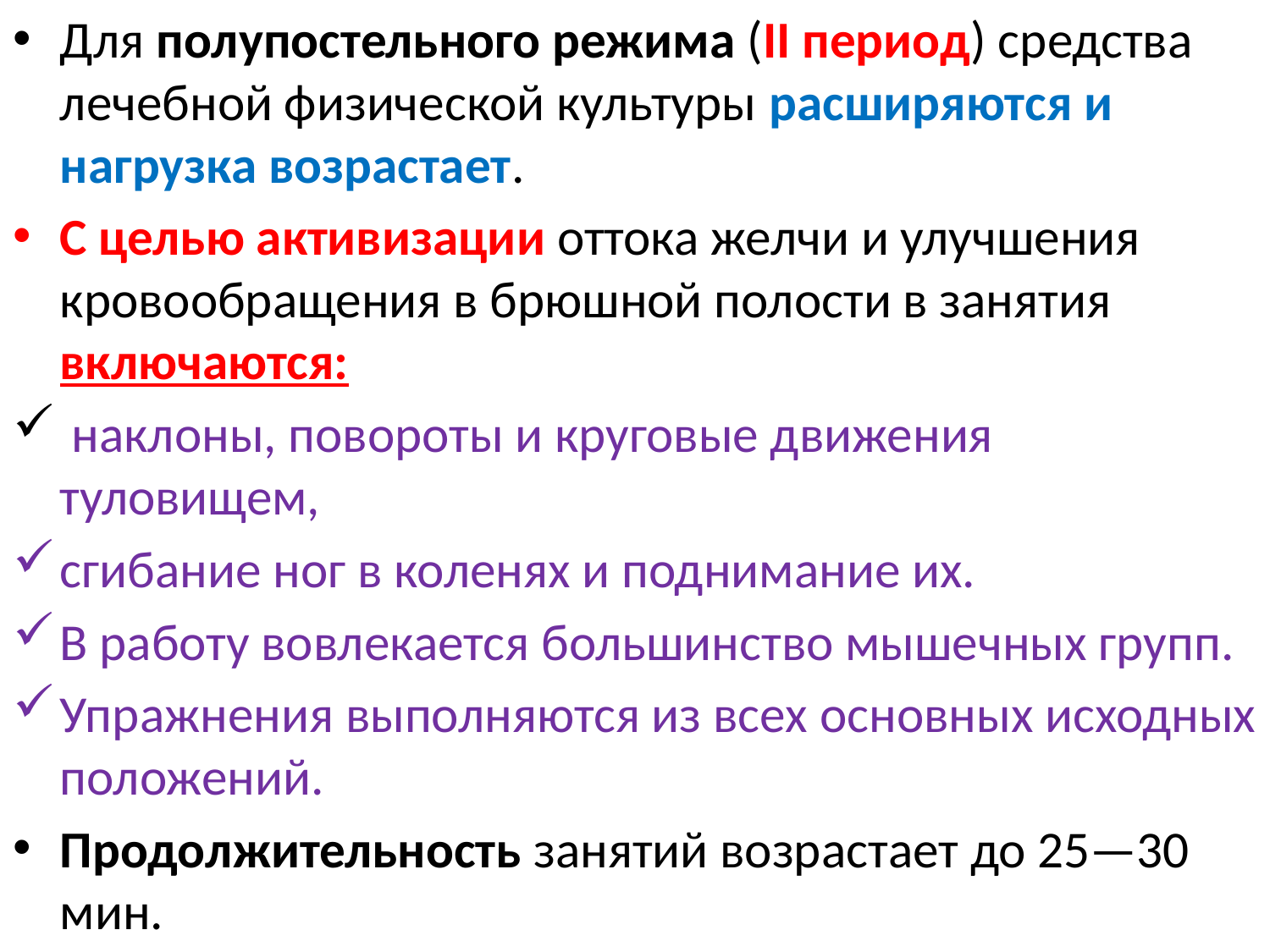

Для полупостельного режима (II период) средства лечебной физической культуры расширяются и нагрузка возрастает.
С целью активизации оттока желчи и улучшения кровообращения в брюшной полости в занятия включаются:
 наклоны, повороты и круговые движения туловищем,
сгибание ног в коленях и поднимание их.
В работу вовлекается большинство мышечных групп.
Упражнения выполняются из всех основных исходных положений.
Продолжительность занятий возрастает до 25—30 мин.